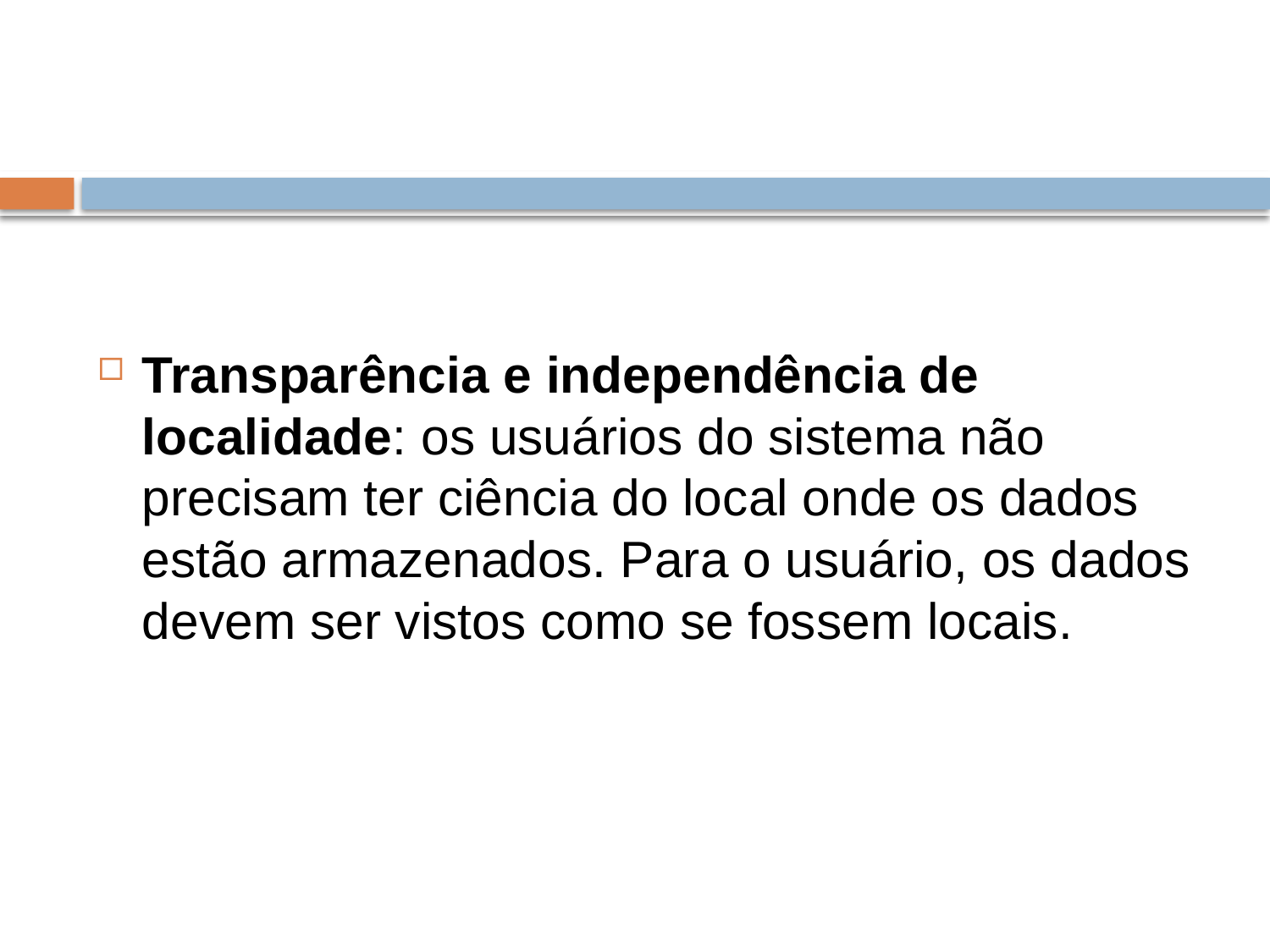

#
Transparência e independência de localidade: os usuários do sistema não precisam ter ciência do local onde os dados estão armazenados. Para o usuário, os dados devem ser vistos como se fossem locais.